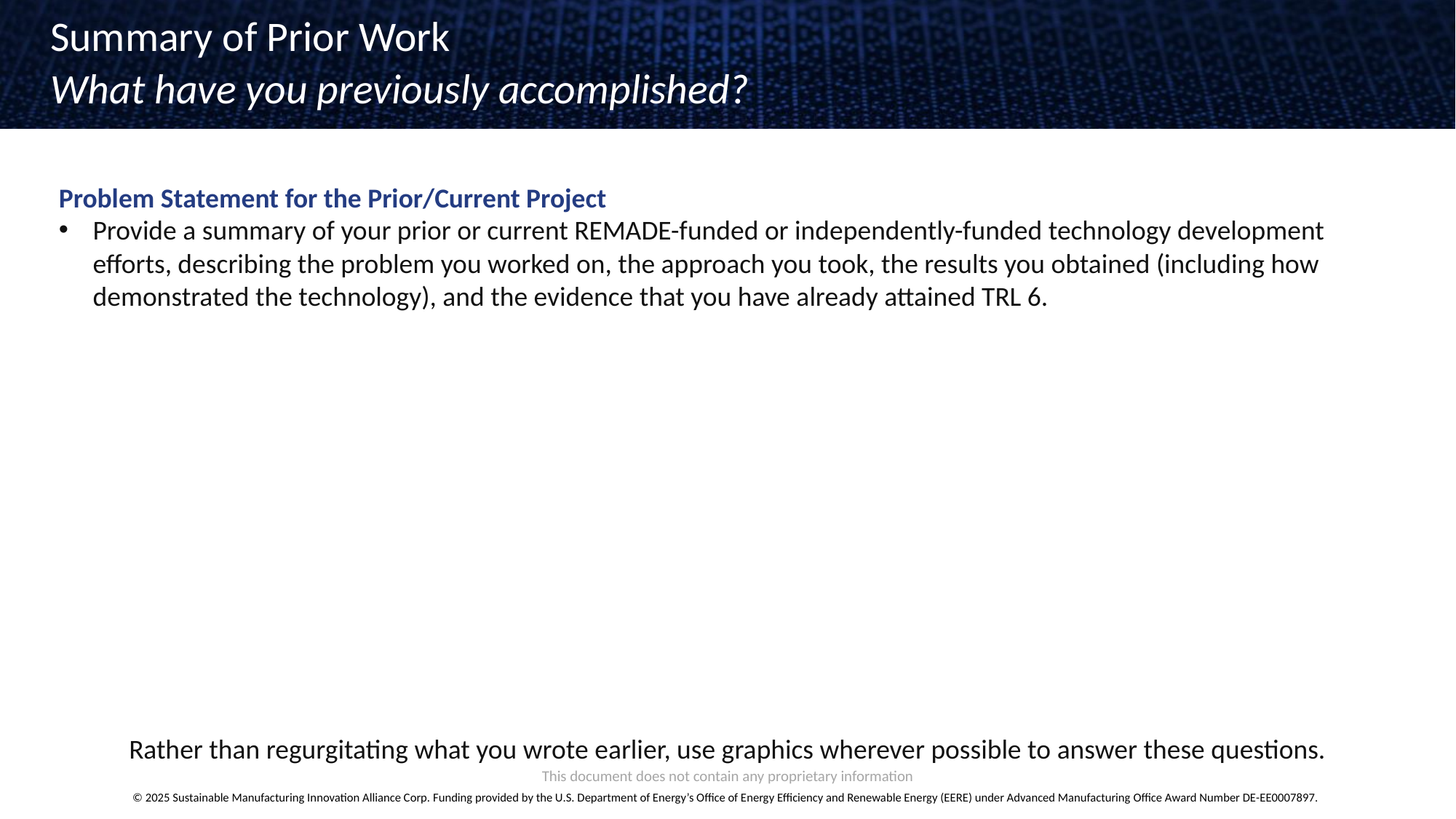

Summary of Prior Work
What have you previously accomplished?
Problem Statement for the Prior/Current Project
Provide a summary of your prior or current REMADE-funded or independently-funded technology development efforts, describing the problem you worked on, the approach you took, the results you obtained (including how demonstrated the technology), and the evidence that you have already attained TRL 6.

Rather than regurgitating what you wrote earlier, use graphics wherever possible to answer these questions.